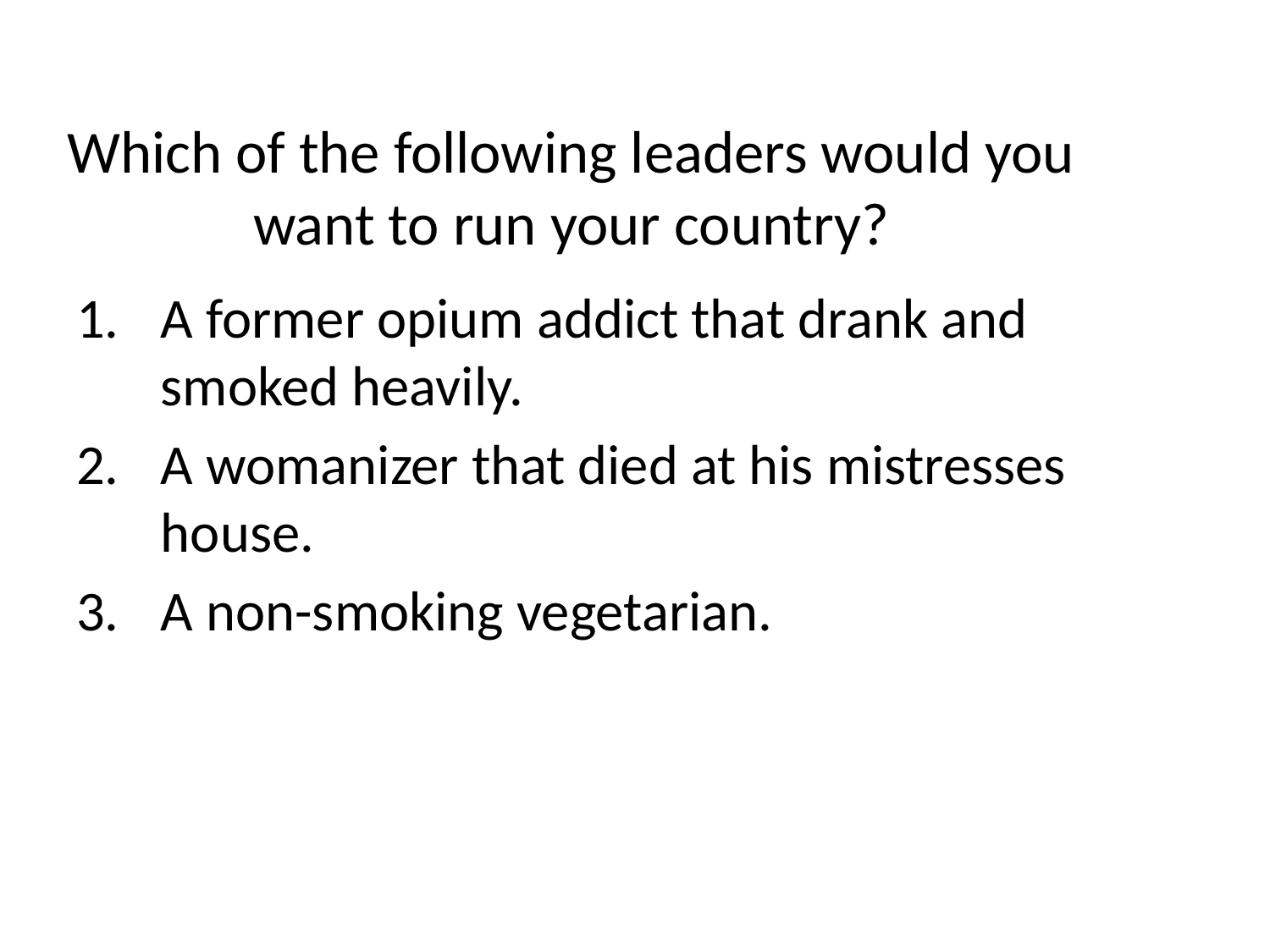

# Which of the following leaders would you want to run your country?
A former opium addict that drank and smoked heavily.
A womanizer that died at his mistresses house.
A non-smoking vegetarian.